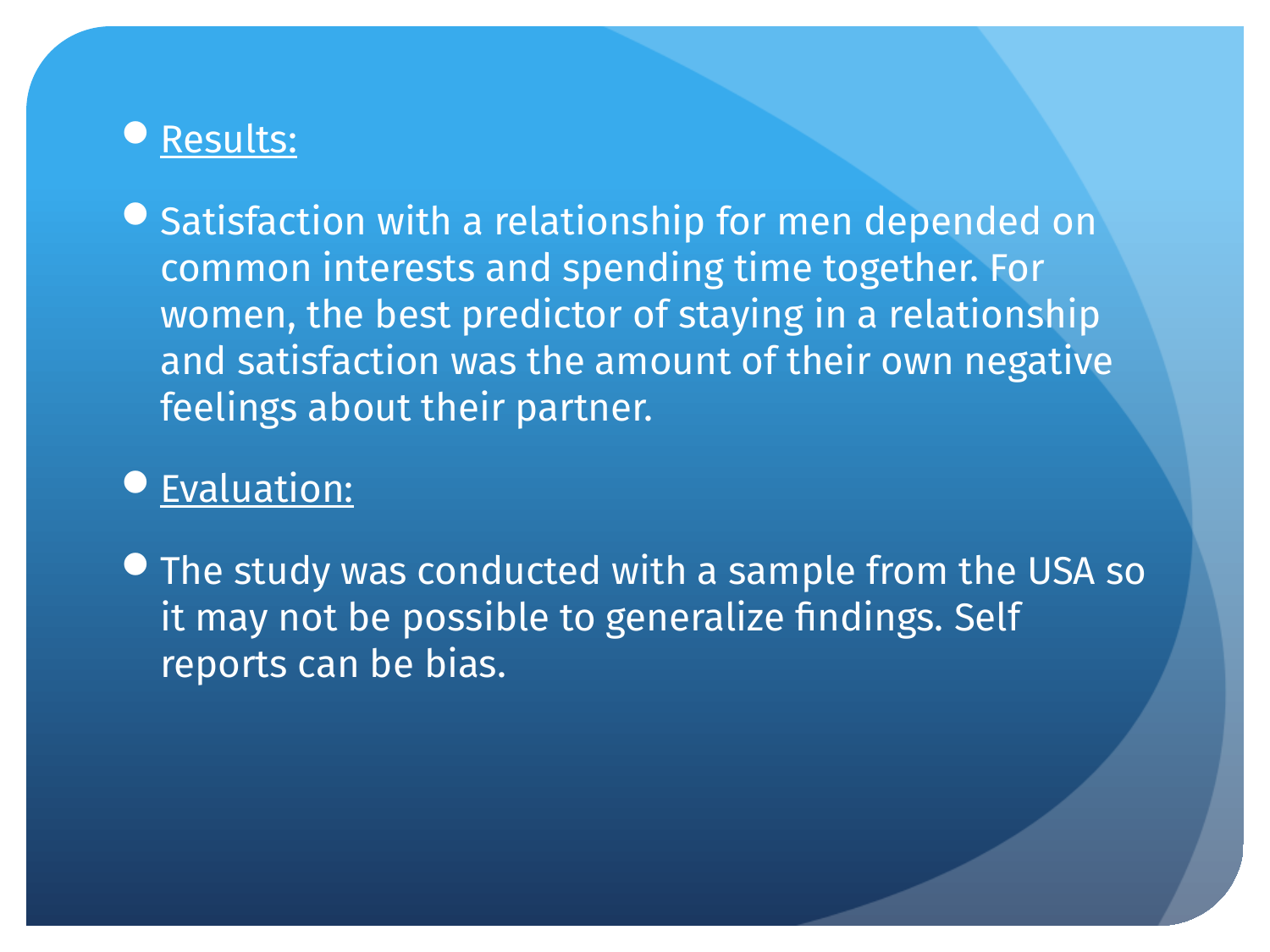

Results:
Satisfaction with a relationship for men depended on common interests and spending time together. For women, the best predictor of staying in a relationship and satisfaction was the amount of their own negative feelings about their partner.
Evaluation:
The study was conducted with a sample from the USA so it may not be possible to generalize findings. Self reports can be bias.